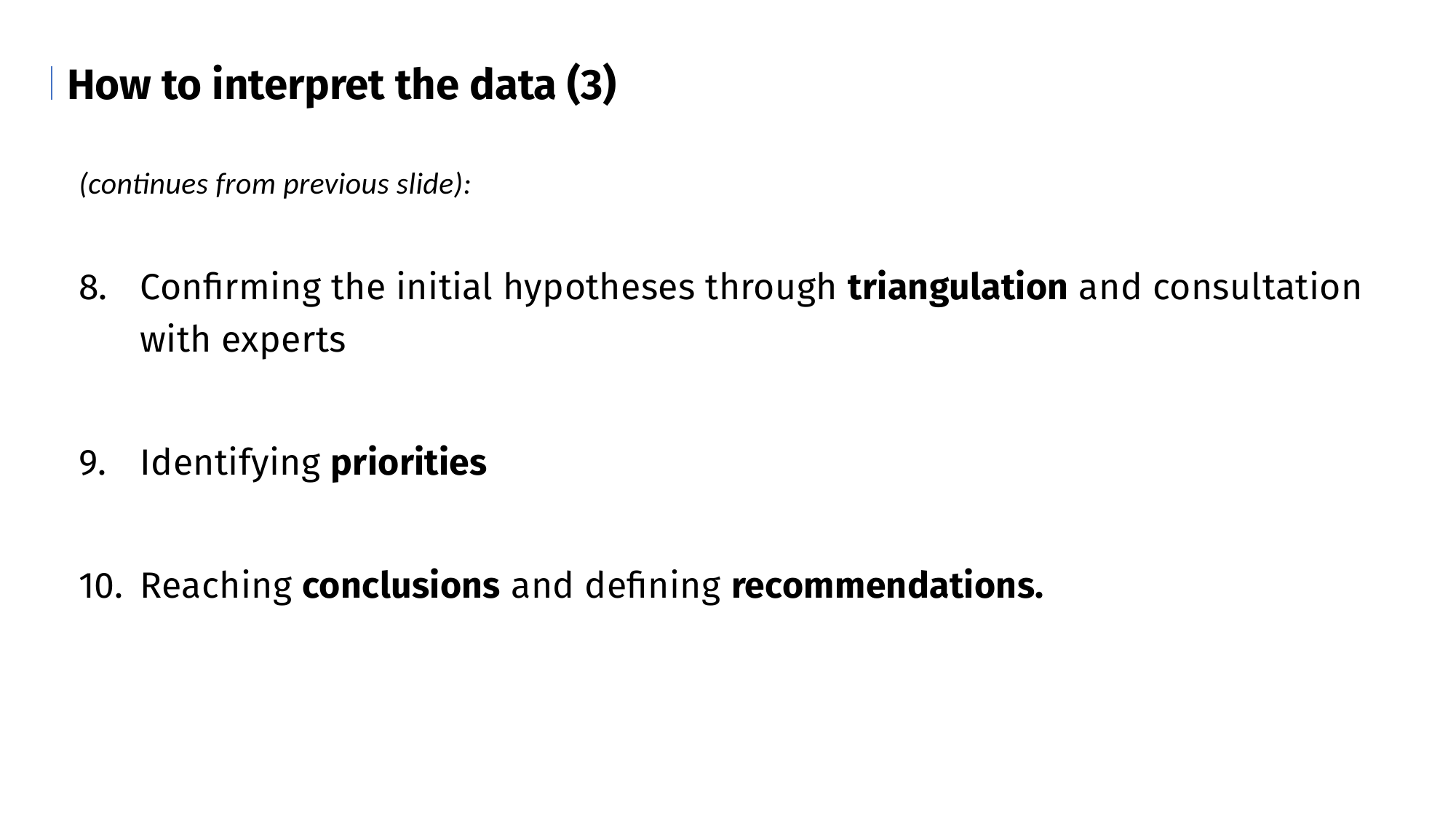

How to interpret the data (3)
(continues from previous slide):

Confirming the initial hypotheses through triangulation and consultation with experts

Identifying priorities

Reaching conclusions and defining recommendations.